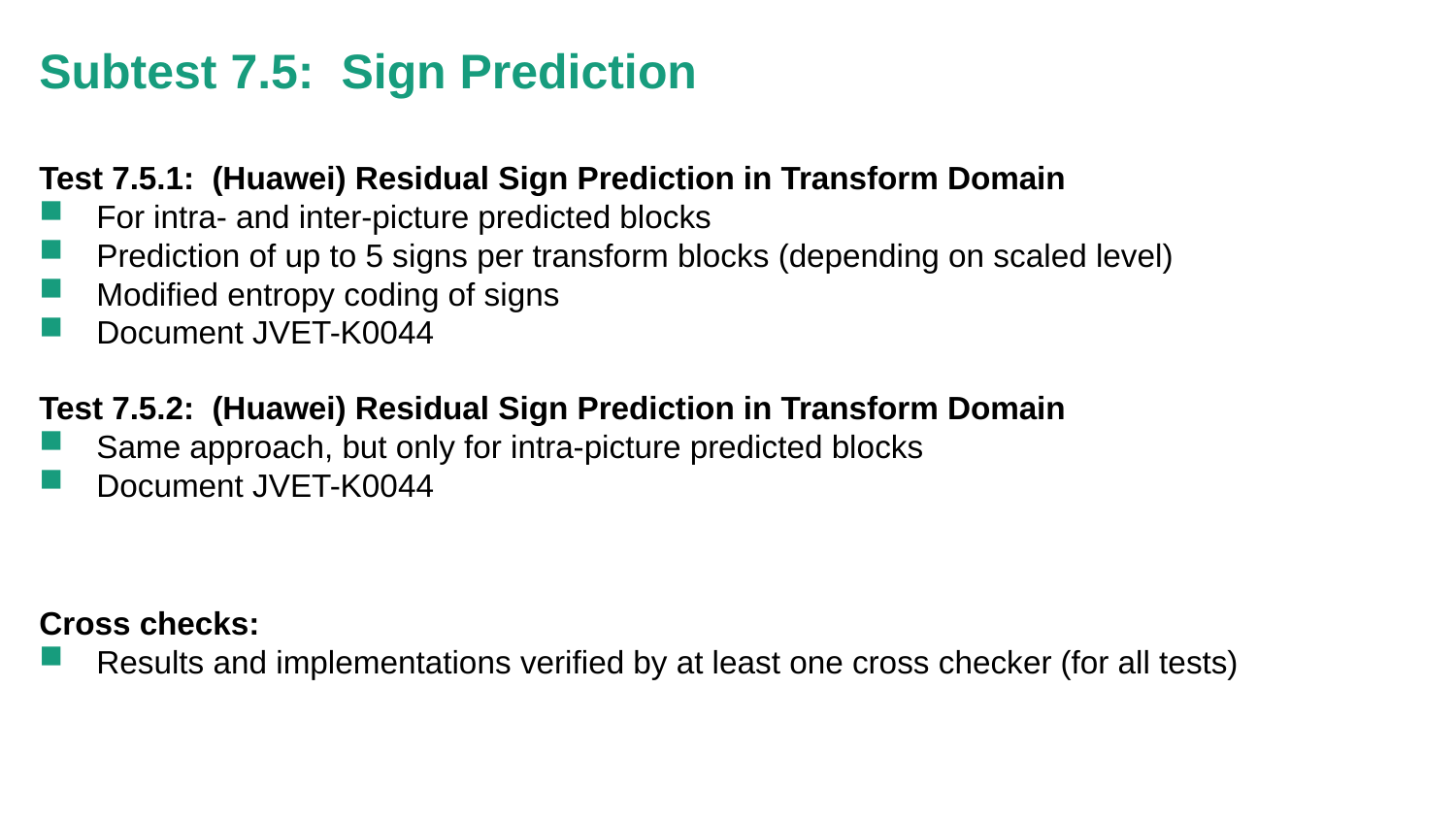

# Subtest 7.5:  Sign Prediction
Test 7.5.1:  (Huawei) Residual Sign Prediction in Transform Domain
For intra- and inter-picture predicted blocks
Prediction of up to 5 signs per transform blocks (depending on scaled level)
Modified entropy coding of signs
Document JVET-K0044
Test 7.5.2:  (Huawei) Residual Sign Prediction in Transform Domain
Same approach, but only for intra-picture predicted blocks
Document JVET-K0044

Cross checks:
Results and implementations verified by at least one cross checker (for all tests)